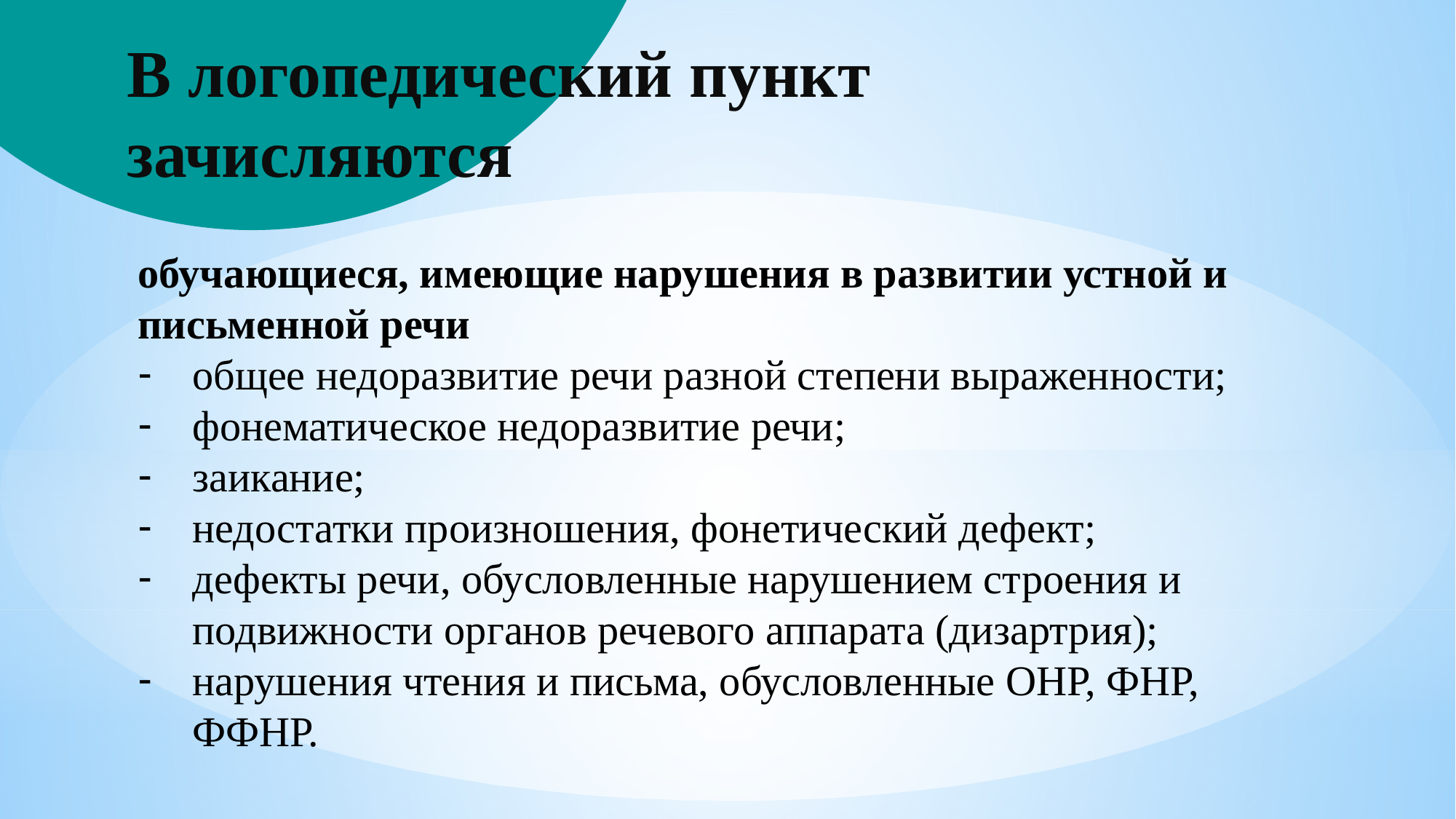

В логопедический пункт зачисляются
обучающиеся, имеющие нарушения в развитии устной и письменной речи
общее недоразвитие речи разной степени выраженности;
фонематическое недоразвитие речи;
заикание;
недостатки произношения, фонетический дефект;
дефекты речи, обусловленные нарушением строения и подвижности органов речевого аппарата (дизартрия);
нарушения чтения и письма, обусловленные ОНР, ФНР, ФФНР.